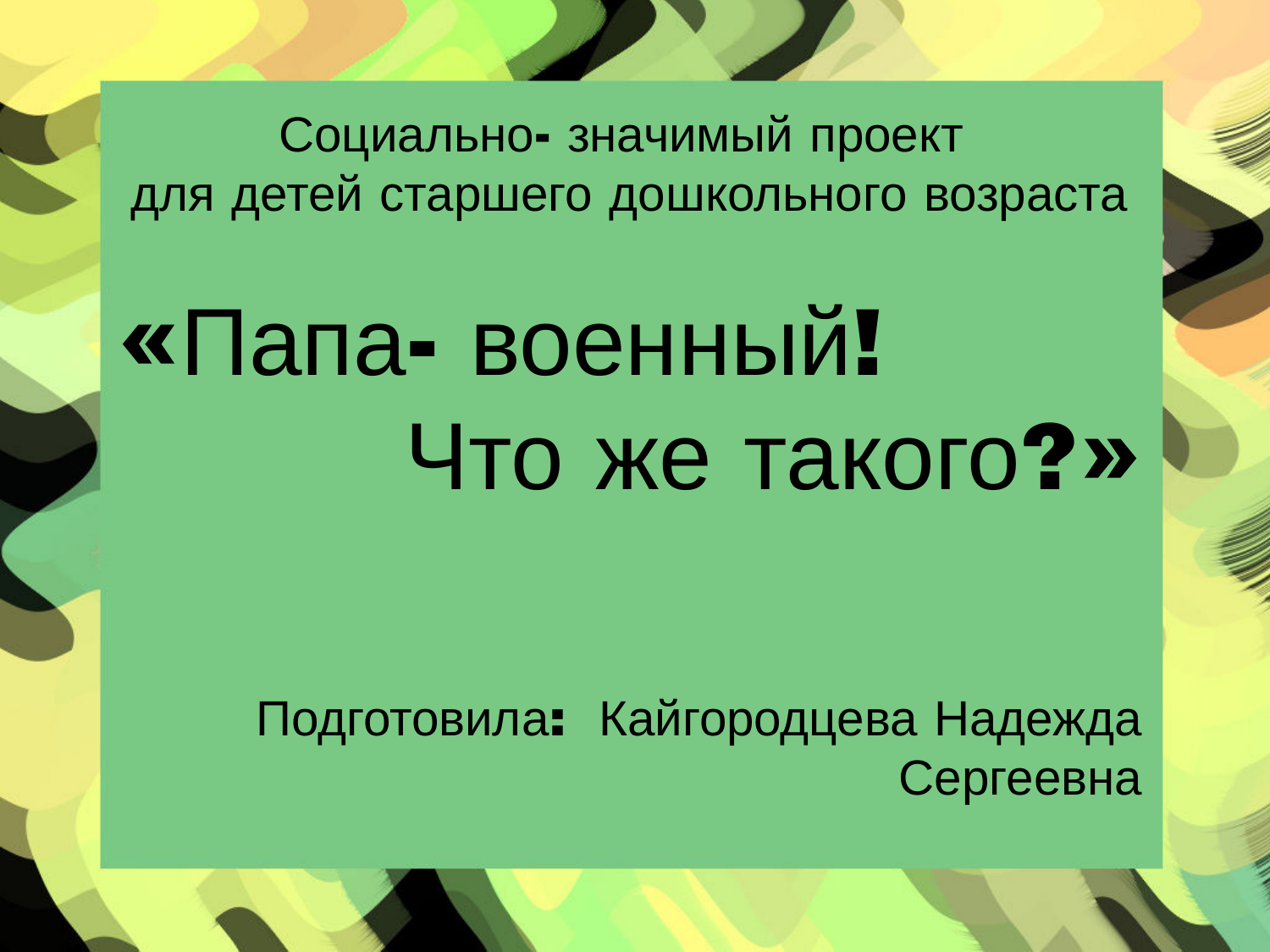

Социально- значимый проект
для детей старшего дошкольного возраста

«Папа- военный!
Что же такого?»

Подготовила:  Кайгородцева Надежда Сергеевна